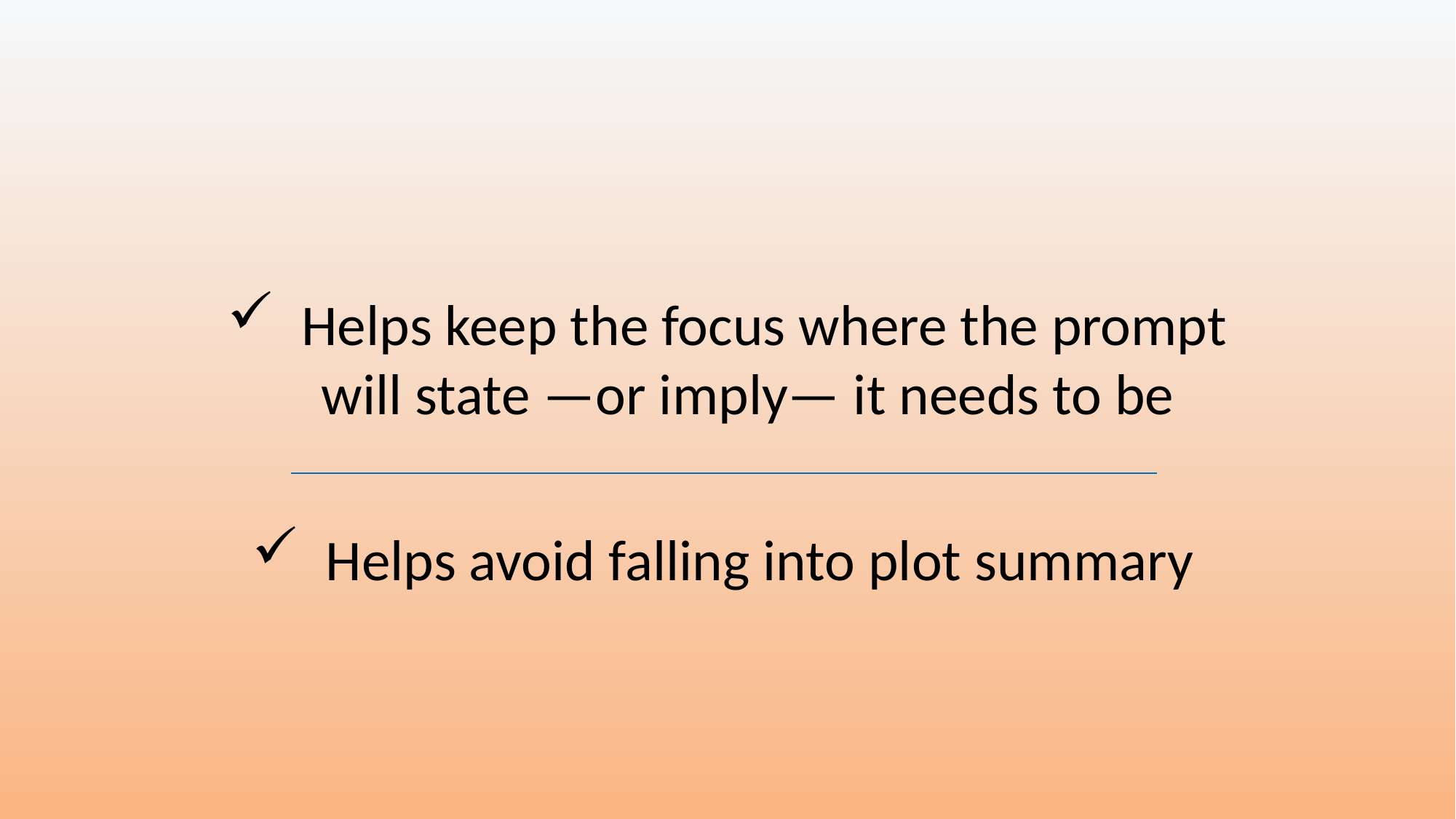

Helps keep the focus where the prompt will state —or imply— it needs to be

  Helps avoid falling into plot summary